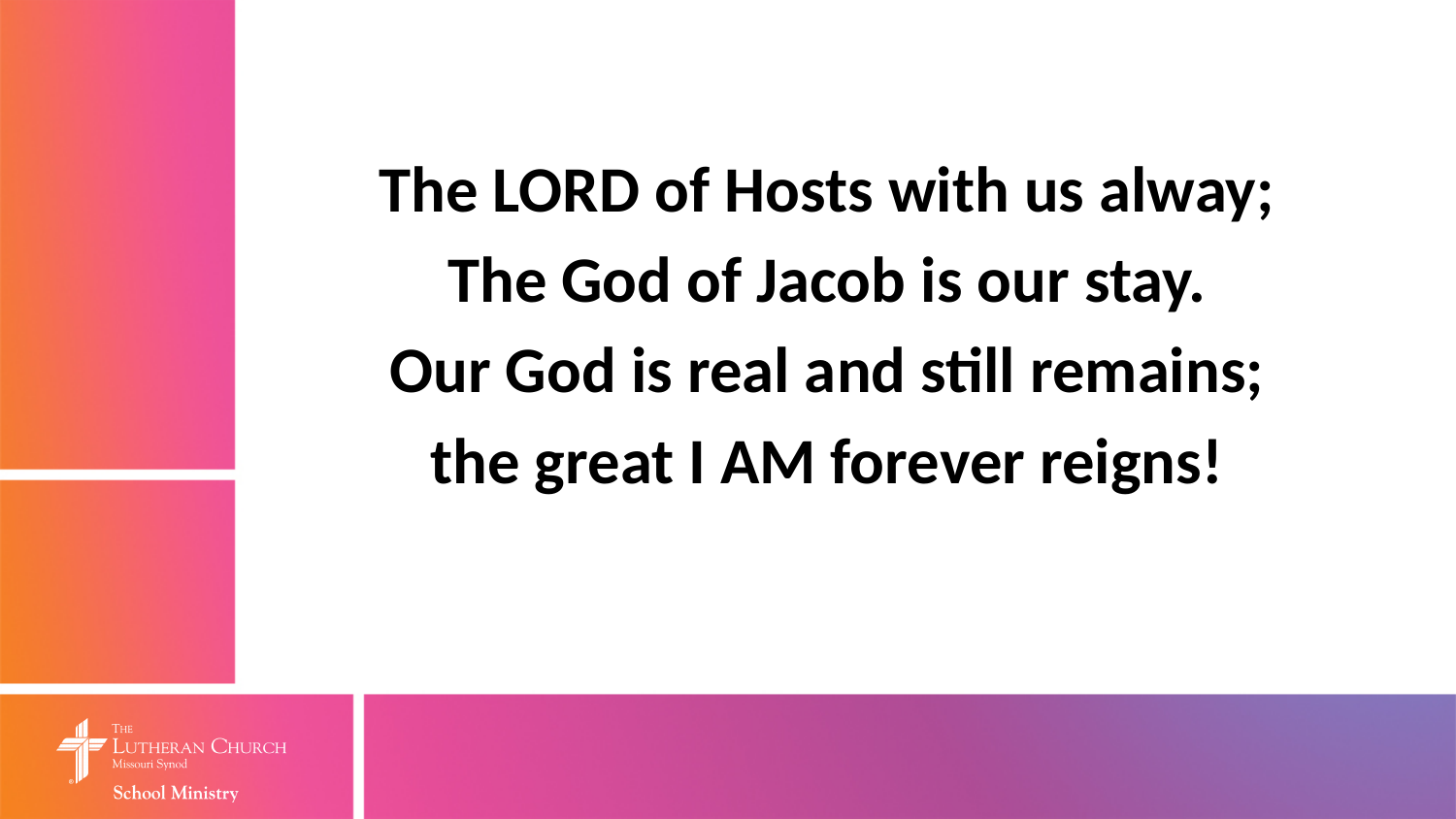

The LORD of Hosts with us alway;
The God of Jacob is our stay.
Our God is real and still remains;
the great I AM forever reigns!